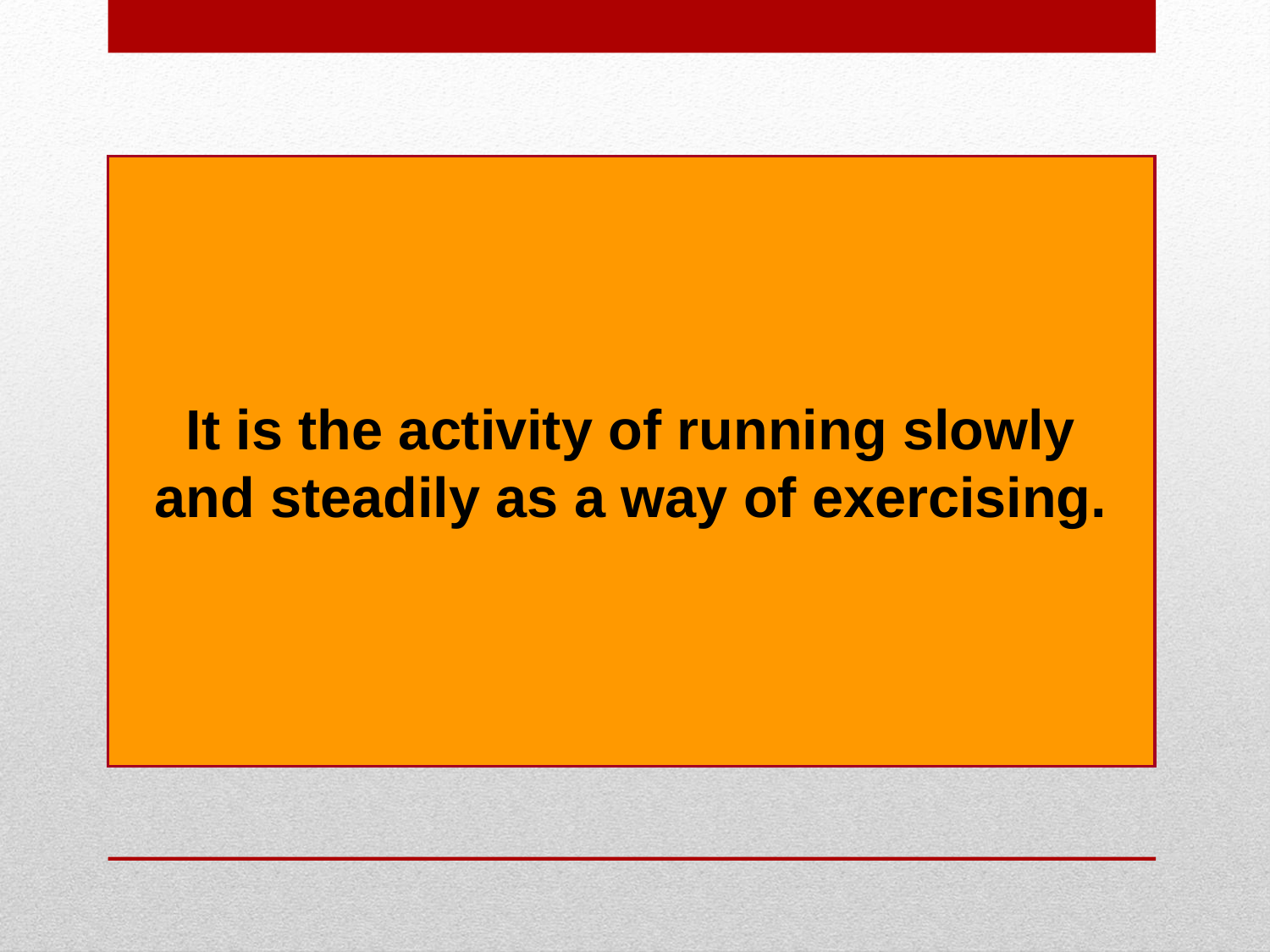

It is the activity of running slowly
and steadily as a way of exercising.